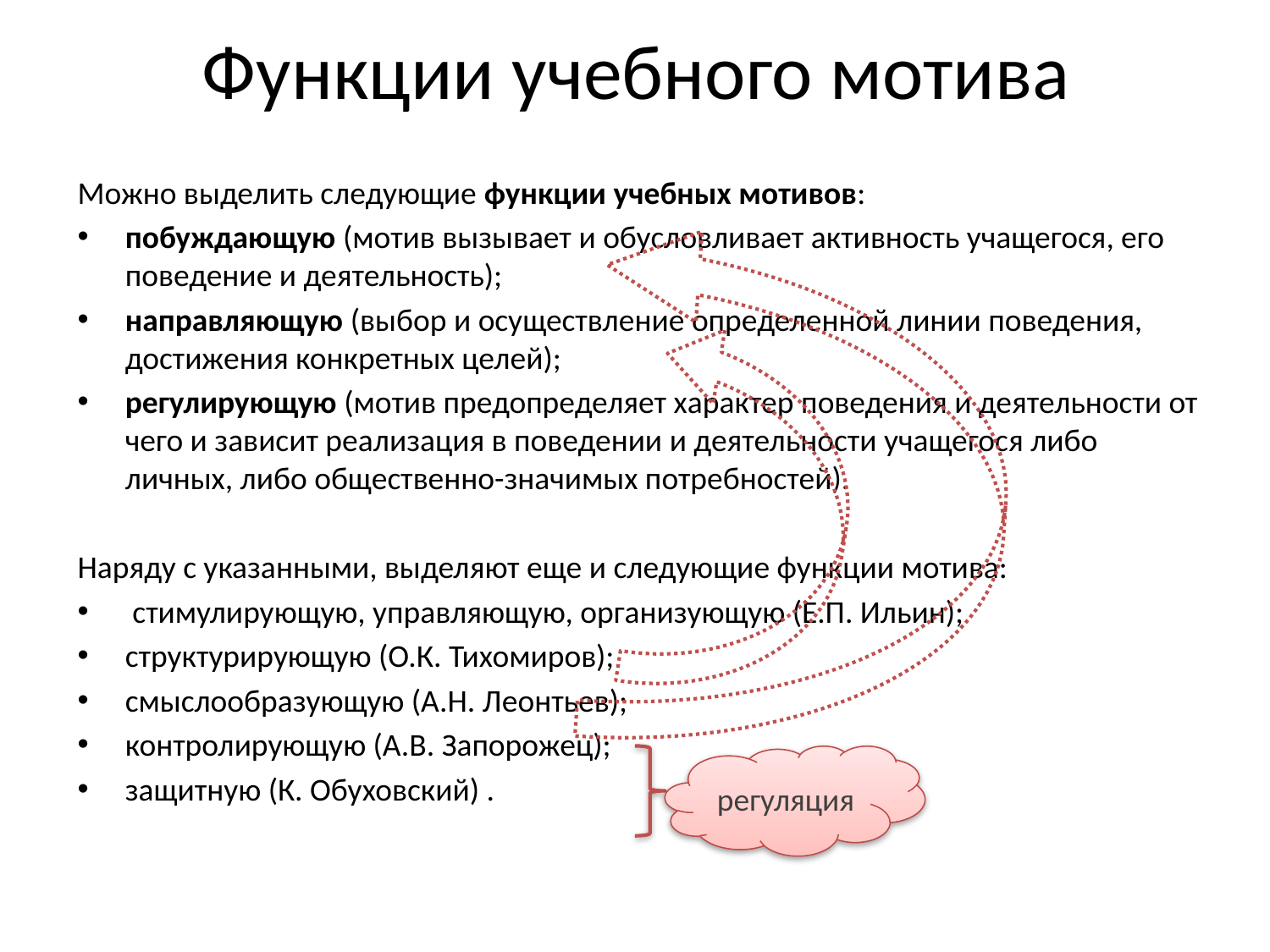

# Функции учебного мотива
Можно выделить следующие функции учебных мотивов:
побуждающую (мотив вызывает и обусловливает активность учащегося, его поведение и деятельность);
направляющую (выбор и осуществление определенной линии поведения, достижения конкретных целей);
регулирующую (мотив предопределяет характер поведения и деятельности от чего и зависит реализация в поведении и деятельности учащегося либо личных, либо общественно-значимых потребностей).

Наряду с указанными, выделяют еще и следующие функции мотива:
 стимулирующую, управляющую, организующую (Е.П. Ильин);
структурирующую (О.К. Тихомиров);
смыслообразующую (А.Н. Леонтьев);
контролирующую (А.В. Запорожец);
защитную (К. Обуховский) .

регуляция